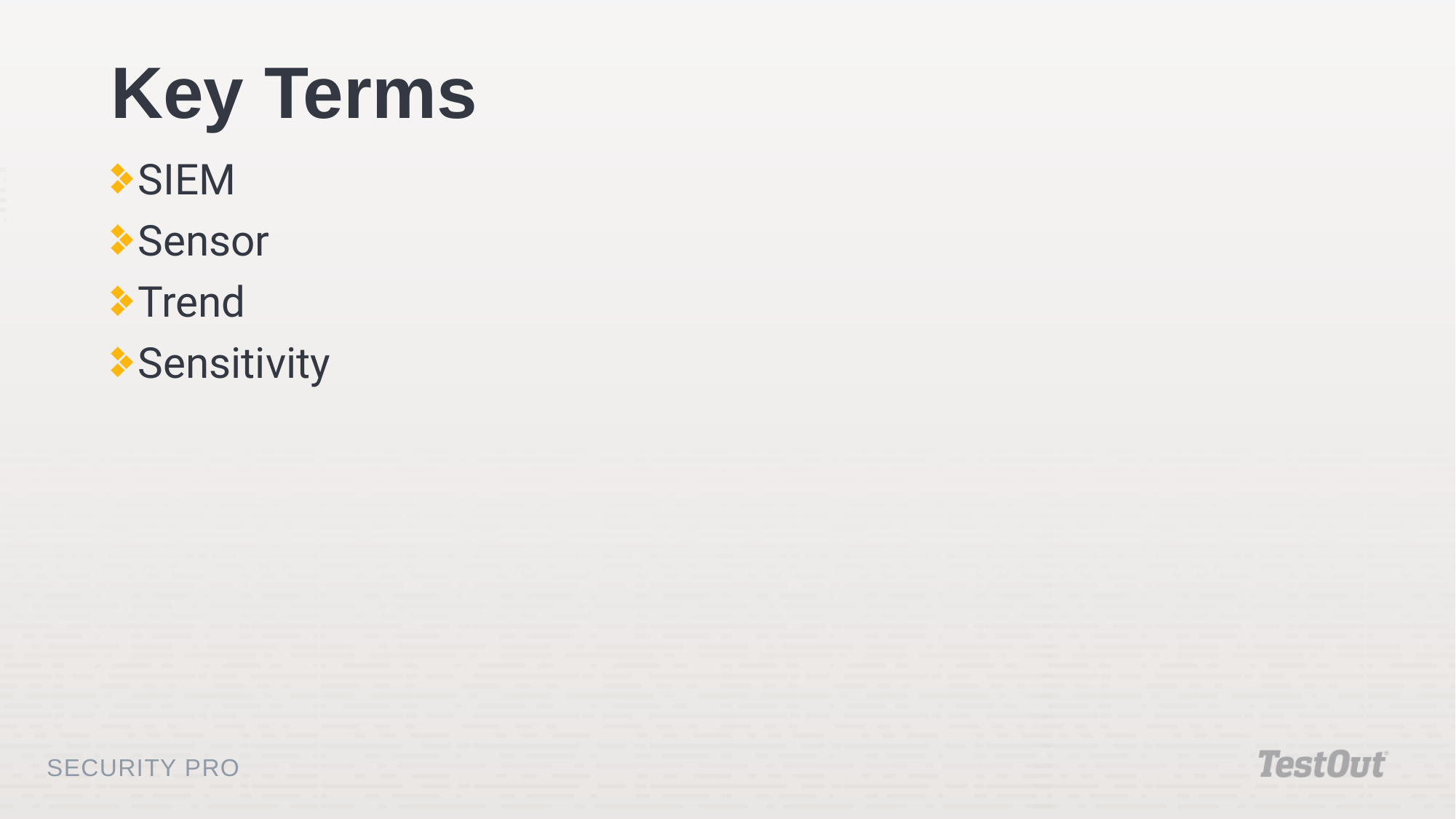

# Key Terms
SIEM
Sensor
Trend
Sensitivity
Security Pro